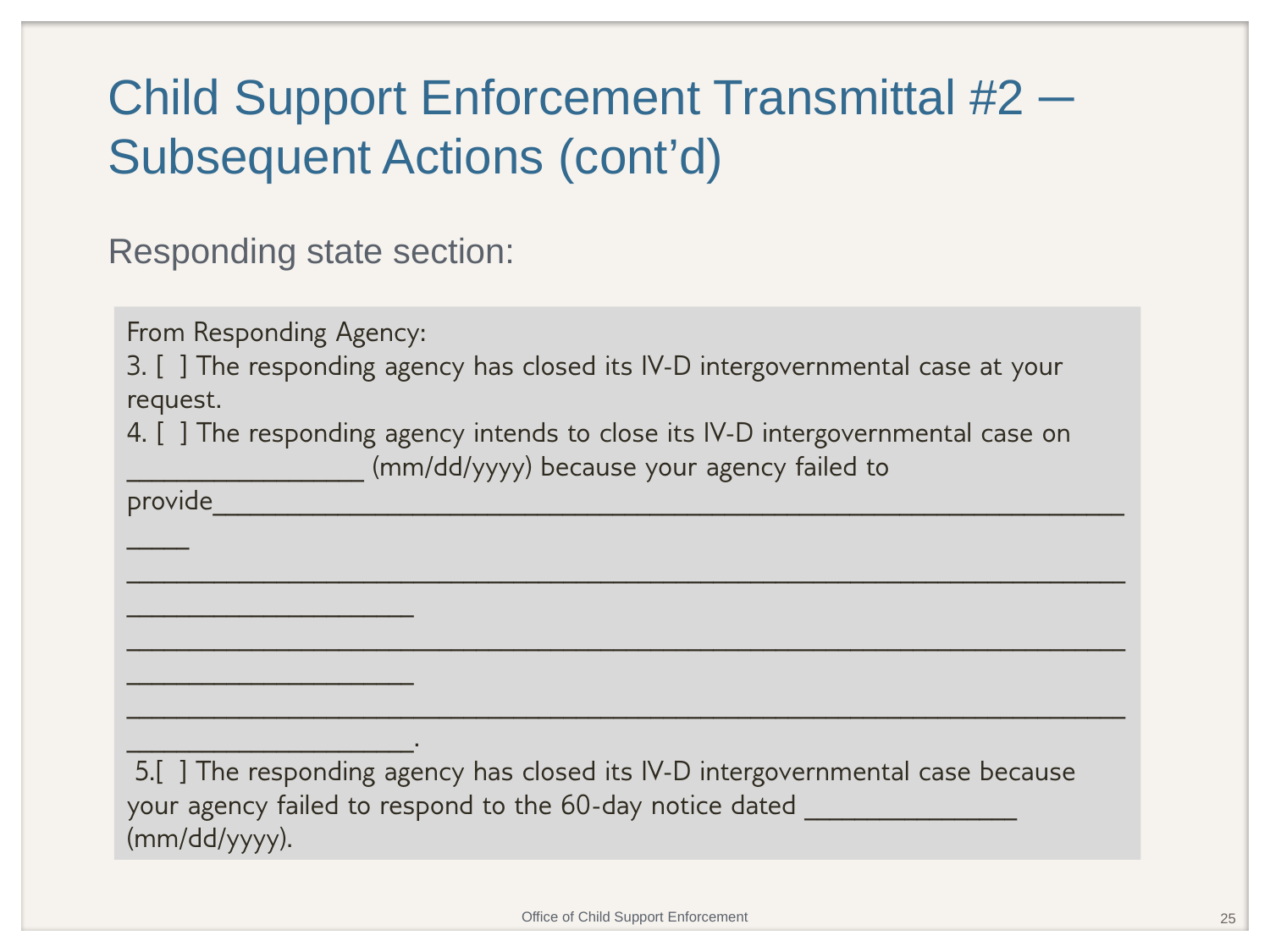

# Child Support Enforcement Transmittal #2 ─ Subsequent Actions (cont’d)
Responding state section:
From Responding Agency:
3. [  ] The responding agency has closed its IV-D intergovernmental case at your request.
4. [  ] The responding agency intends to close its IV-D intergovernmental case on ___________________ (mm/dd/yyyy) because your agency failed to provide______________________________________________________________________________ _______________________________________________________________________________________________________   _______________________________________________________________________________________________________   _______________________________________________________________________________________________________.
 5.[  ] The responding agency has closed its IV-D intergovernmental case because your agency failed to respond to the 60-day notice dated _________________ (mm/dd/yyyy).
25